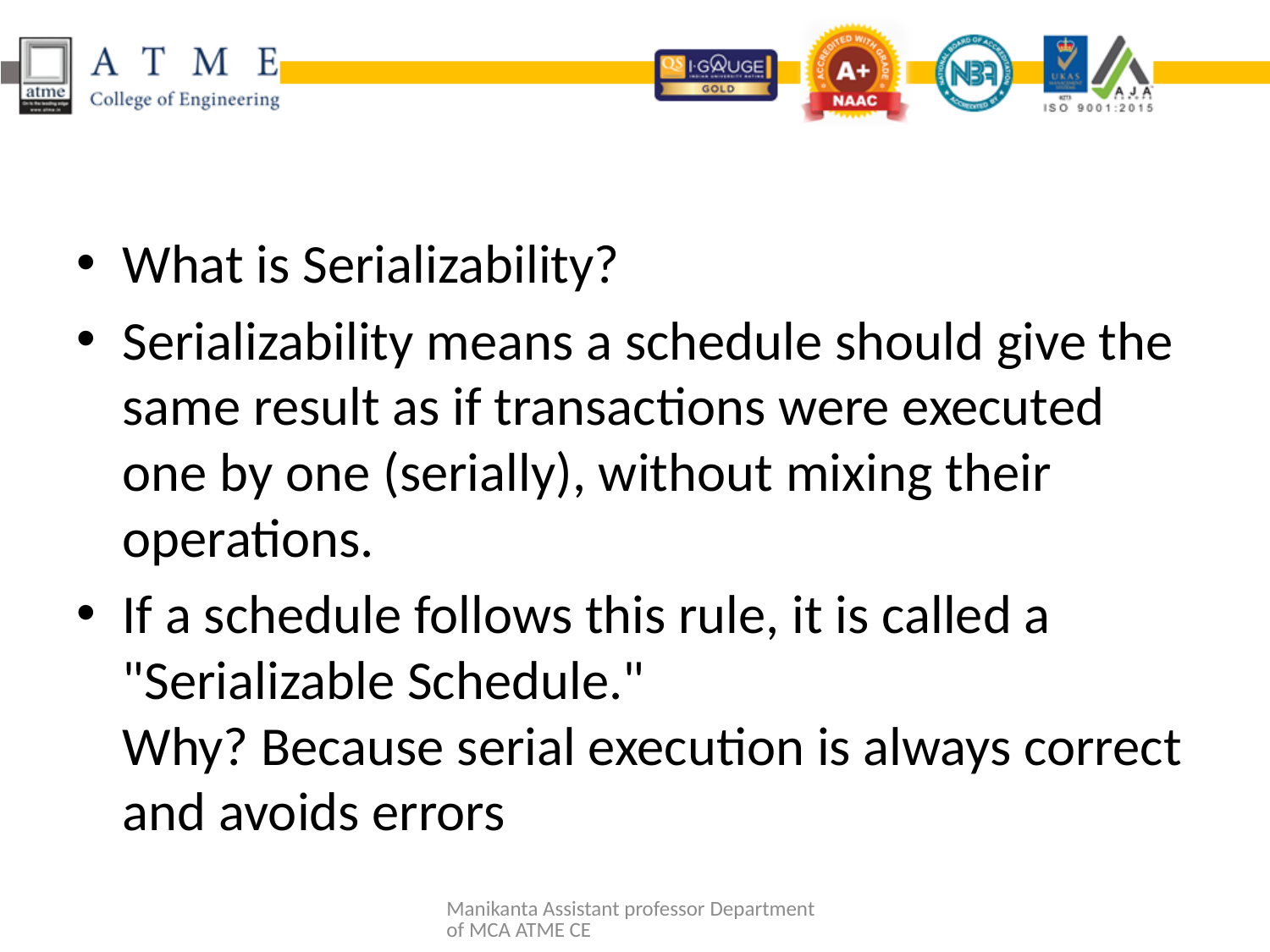

#
What is Serializability?
Serializability means a schedule should give the same result as if transactions were executed one by one (serially), without mixing their operations.
If a schedule follows this rule, it is called a "Serializable Schedule."
Why? Because serial execution is always correct and avoids errors

Manikanta Assistant professor Department of MCA ATME CE